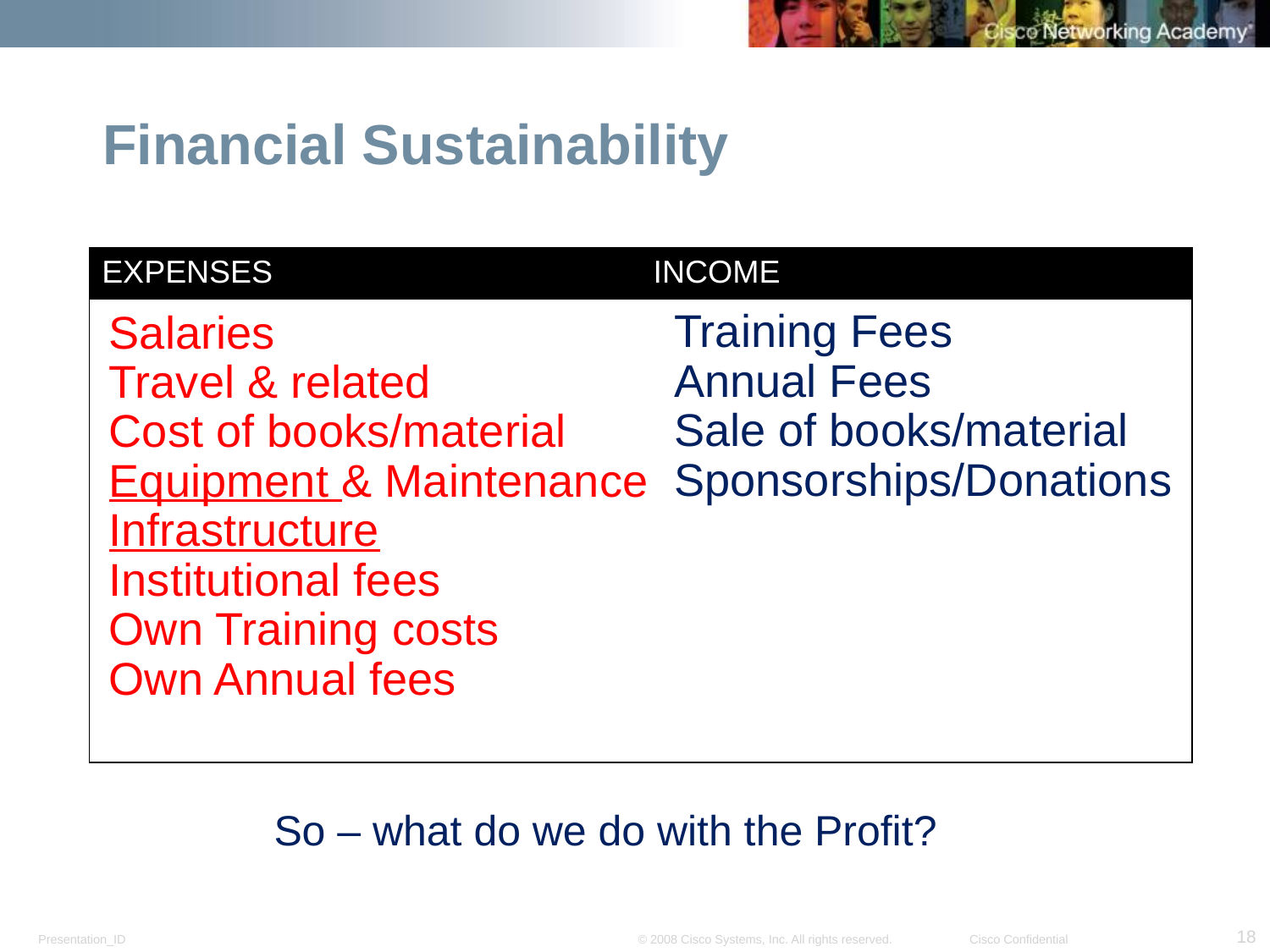

# Financial Sustainability
| EXPENSES | INCOME |
| --- | --- |
|  |  |
|  |  |
|  |  |
|  |  |
|  |  |
|  |  |
|  |  |
|  |  |
|  |  |
Training Fees
Annual Fees
Sale of books/material
Sponsorships/Donations

Salaries
Travel & related
Cost of books/material
Equipment & Maintenance
Infrastructure
Institutional fees
Own Training costs
Own Annual fees
So – what do we do with the Profit?